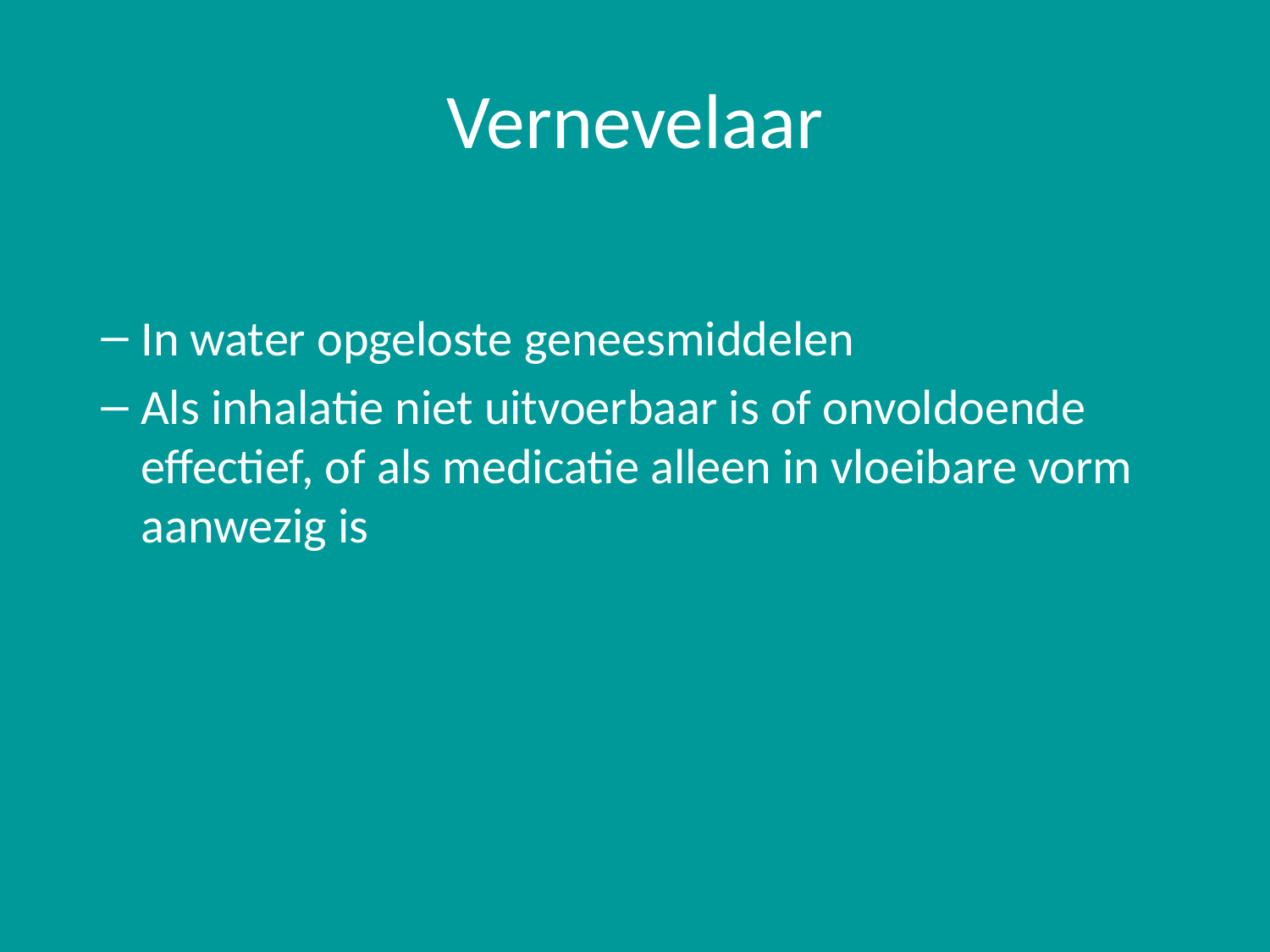

# Vernevelaar

In water opgeloste geneesmiddelen
Als inhalatie niet uitvoerbaar is of onvoldoende effectief, of als medicatie alleen in vloeibare vorm aanwezig is